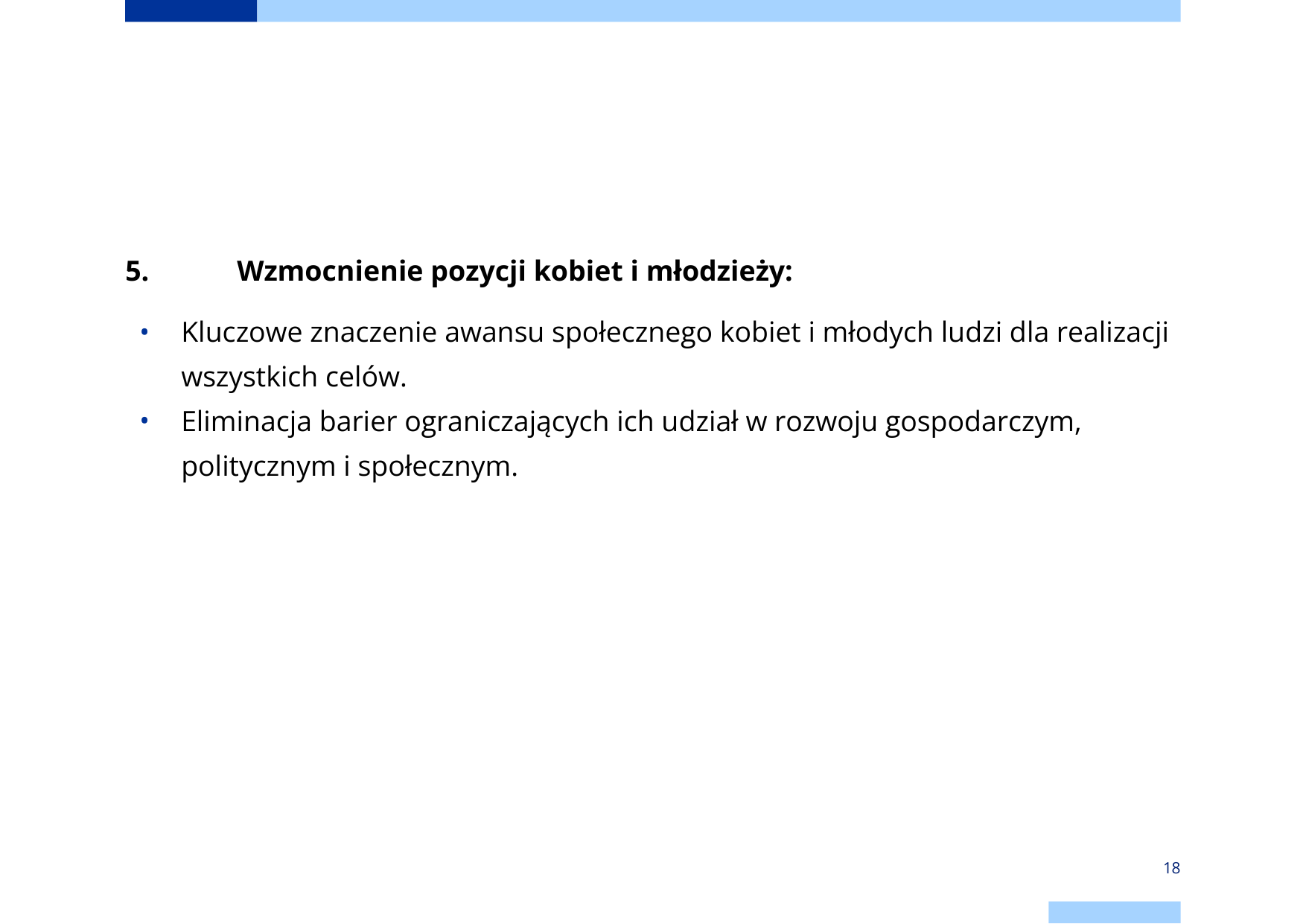

#
5.	Wzmocnienie pozycji kobiet i młodzieży:
Kluczowe znaczenie awansu społecznego kobiet i młodych ludzi dla realizacji wszystkich celów.
Eliminacja barier ograniczających ich udział w rozwoju gospodarczym, politycznym i społecznym.

18